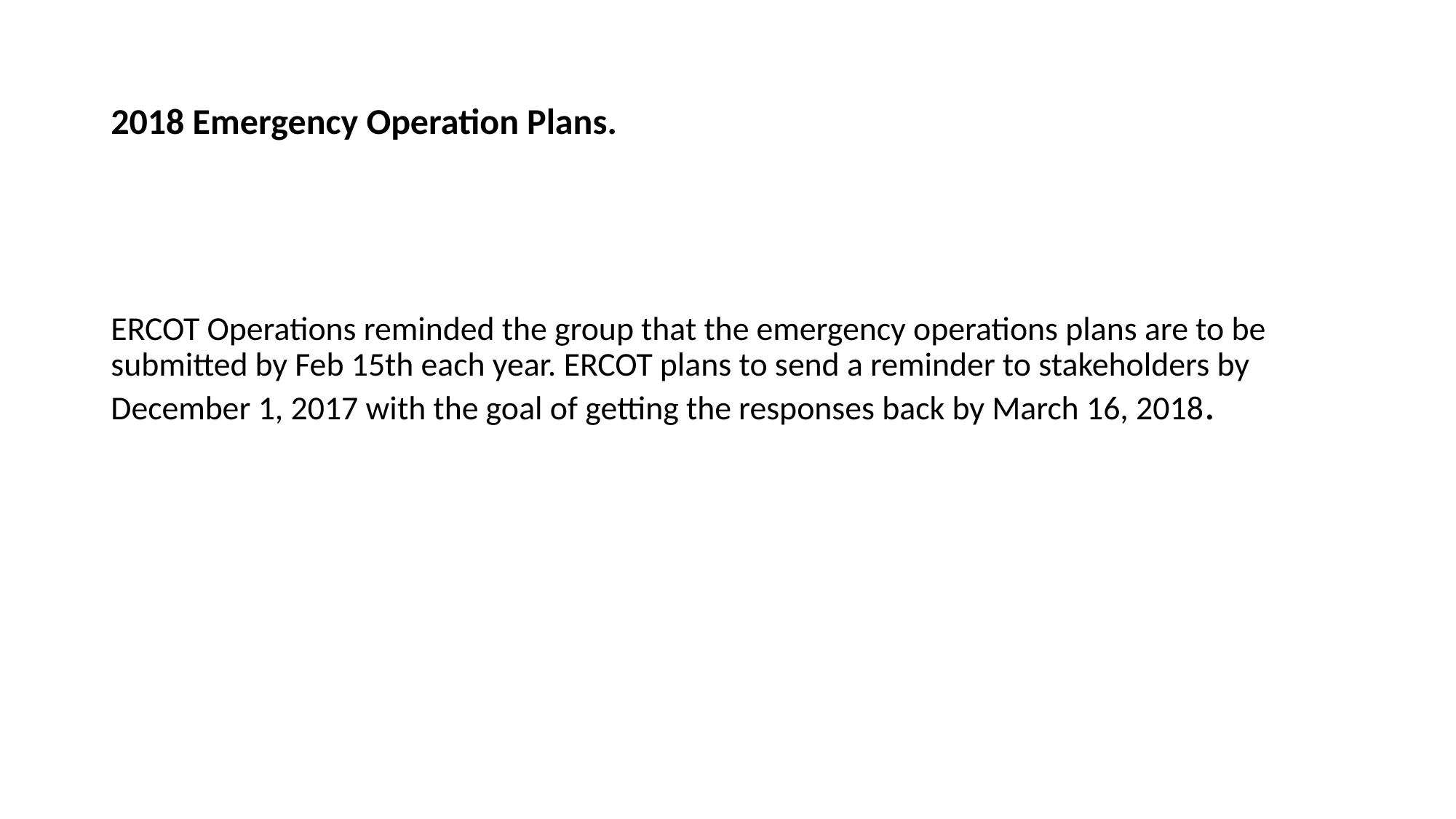

# 2018 Emergency Operation Plans.

ERCOT Operations reminded the group that the emergency operations plans are to be submitted by Feb 15th each year. ERCOT plans to send a reminder to stakeholders by December 1, 2017 with the goal of getting the responses back by March 16, 2018.